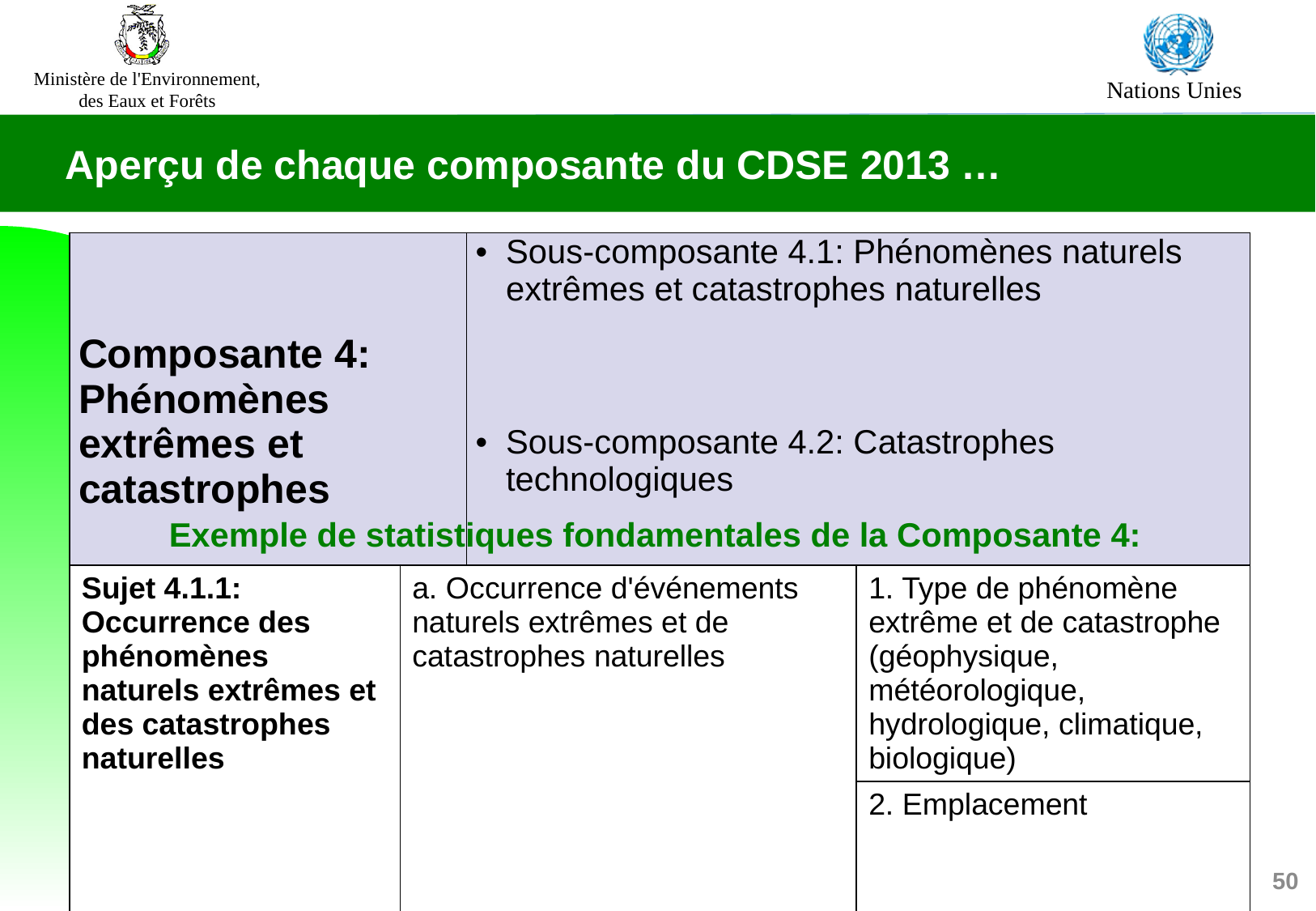

Aperçu de chaque composante du CDSE 2013 …
| Composante 4: Phénomènes extrêmes et catastrophes | Sous-composante 4.1: Phénomènes naturels extrêmes et catastrophes naturelles |
| --- | --- |
|  |  |
|  | Sous-composante 4.2: Catastrophes technologiques |
Exemple de statistiques fondamentales de la Composante 4:
| Sujet 4.1.1: Occurrence des phénomènes naturels extrêmes et des catastrophes naturelles | a. Occurrence d'événements naturels extrêmes et de catastrophes naturelles | 1. Type de phénomène extrême et de catastrophe (géophysique, météorologique, hydrologique, climatique, biologique) |
| --- | --- | --- |
|  |  | 2. Emplacement |
50